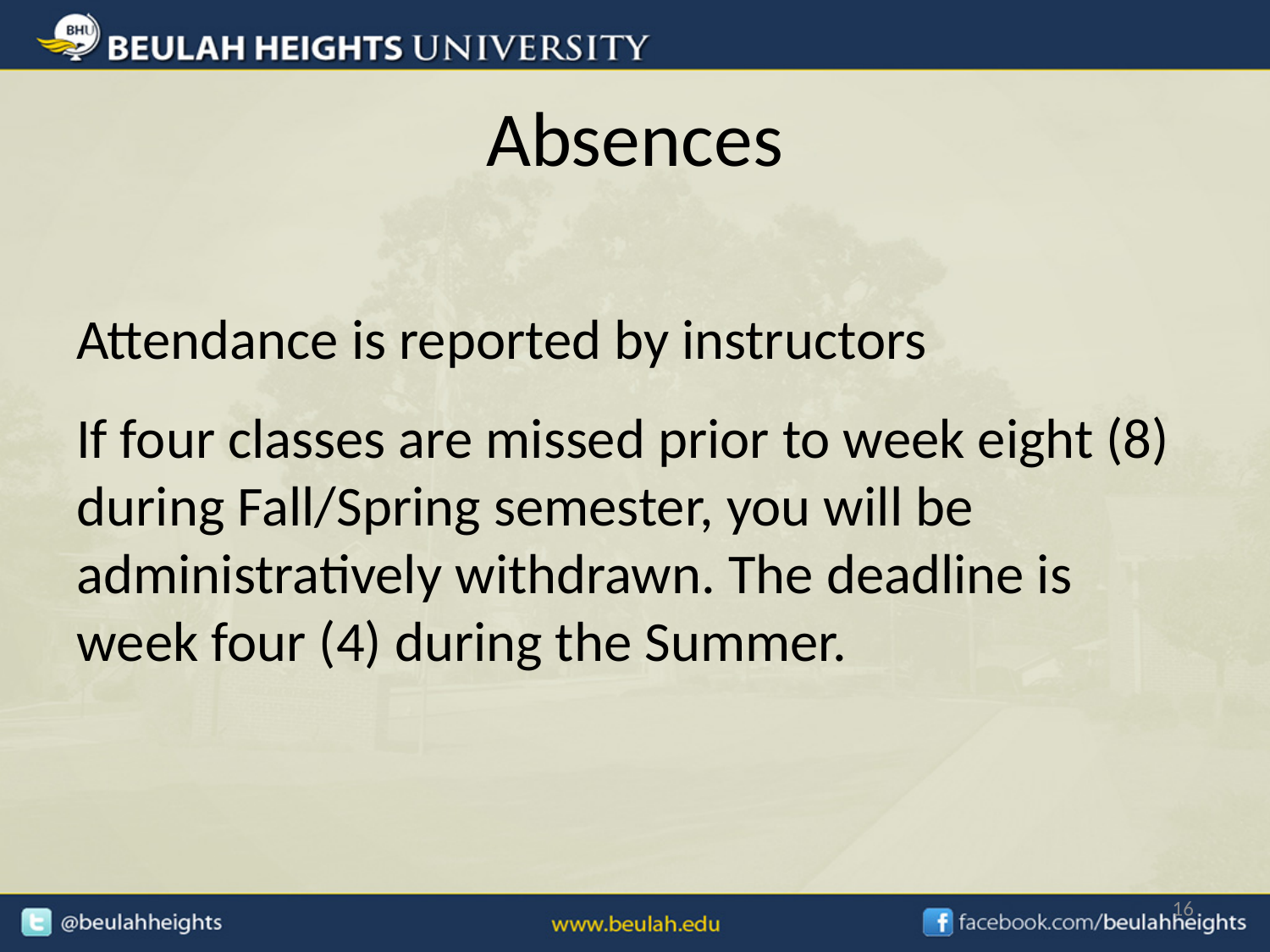

# Absences
Attendance is reported by instructors
If four classes are missed prior to week eight (8) during Fall/Spring semester, you will be administratively withdrawn. The deadline is week four (4) during the Summer.

16